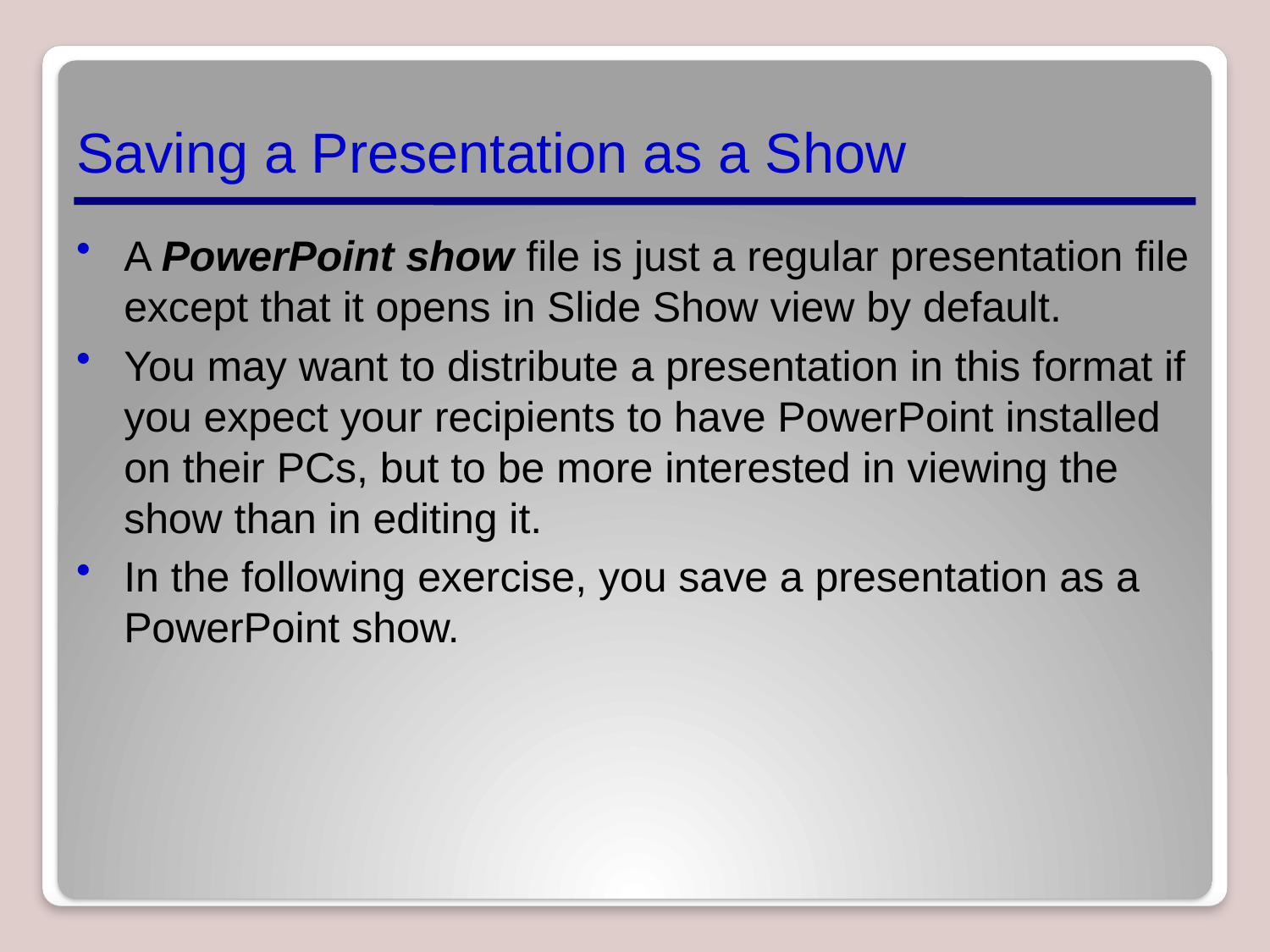

# Saving a Presentation as a Show
A PowerPoint show file is just a regular presentation file except that it opens in Slide Show view by default.
You may want to distribute a presentation in this format if you expect your recipients to have PowerPoint installed on their PCs, but to be more interested in viewing the show than in editing it.
In the following exercise, you save a presentation as a PowerPoint show.